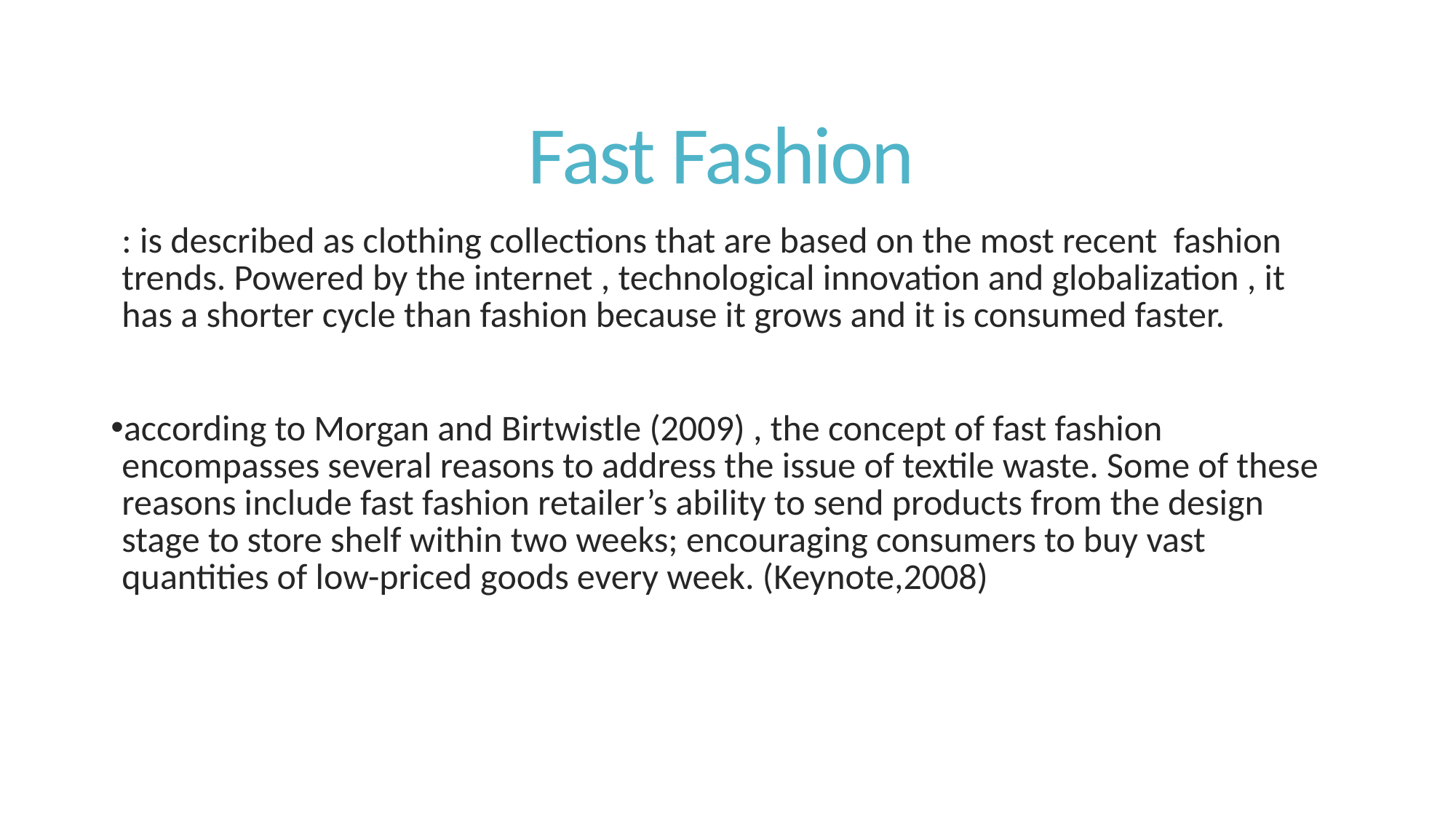

# Fast Fashion
: is described as clothing collections that are based on the most recent  fashion trends. Powered by the internet , technological innovation and globalization , it has a shorter cycle than fashion because it grows and it is consumed faster.

according to Morgan and Birtwistle (2009) , the concept of fast fashion encompasses several reasons to address the issue of textile waste. Some of these reasons include fast fashion retailer’s ability to send products from the design stage to store shelf within two weeks; encouraging consumers to buy vast quantities of low-priced goods every week. (Keynote,2008)